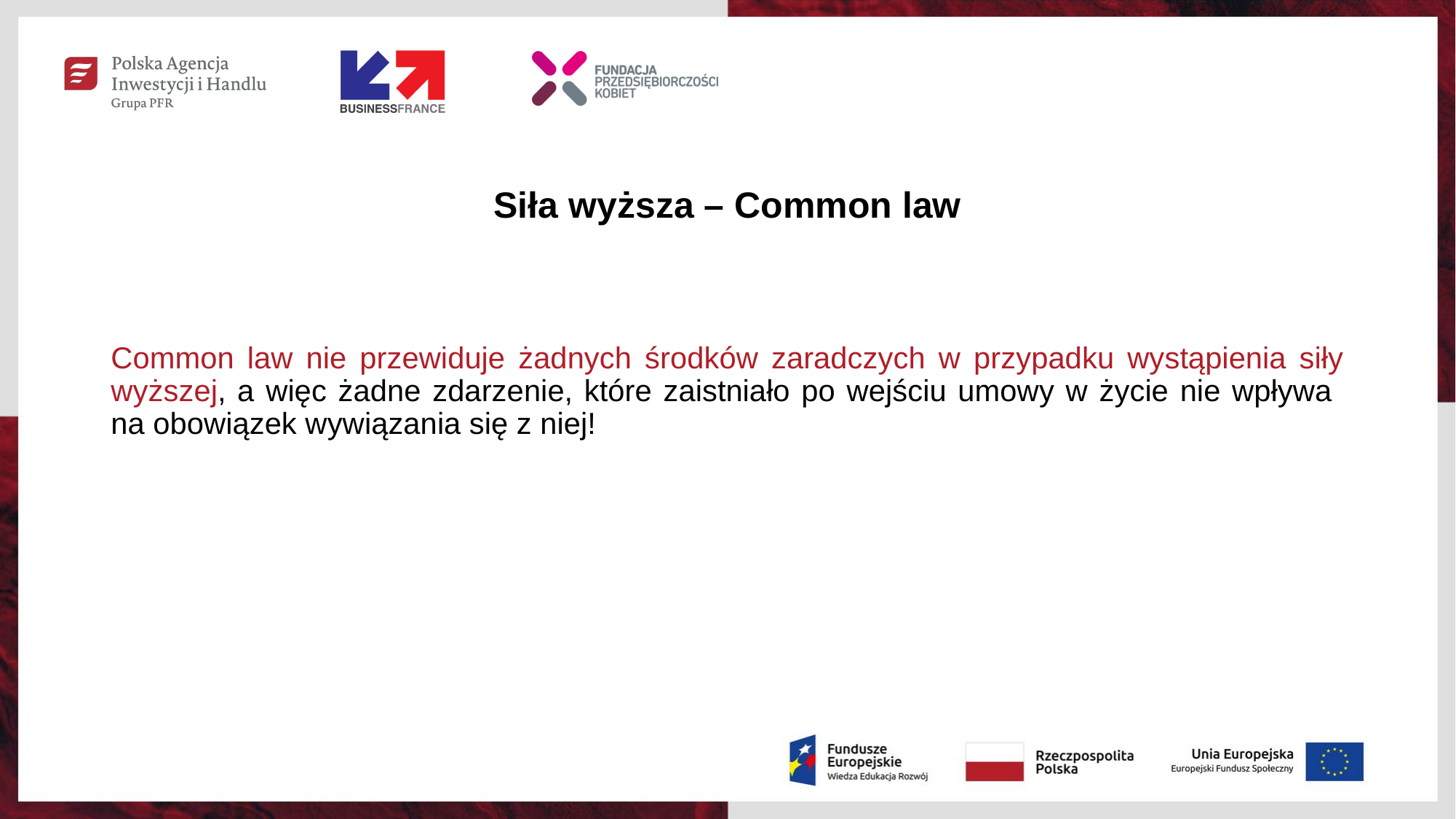

# Siła wyższa – Common law
Common law nie przewiduje żadnych środków zaradczych w przypadku wystąpienia siły wyższej, a więc żadne zdarzenie, które zaistniało po wejściu umowy w życie nie wpływa
na obowiązek wywiązania się z niej!